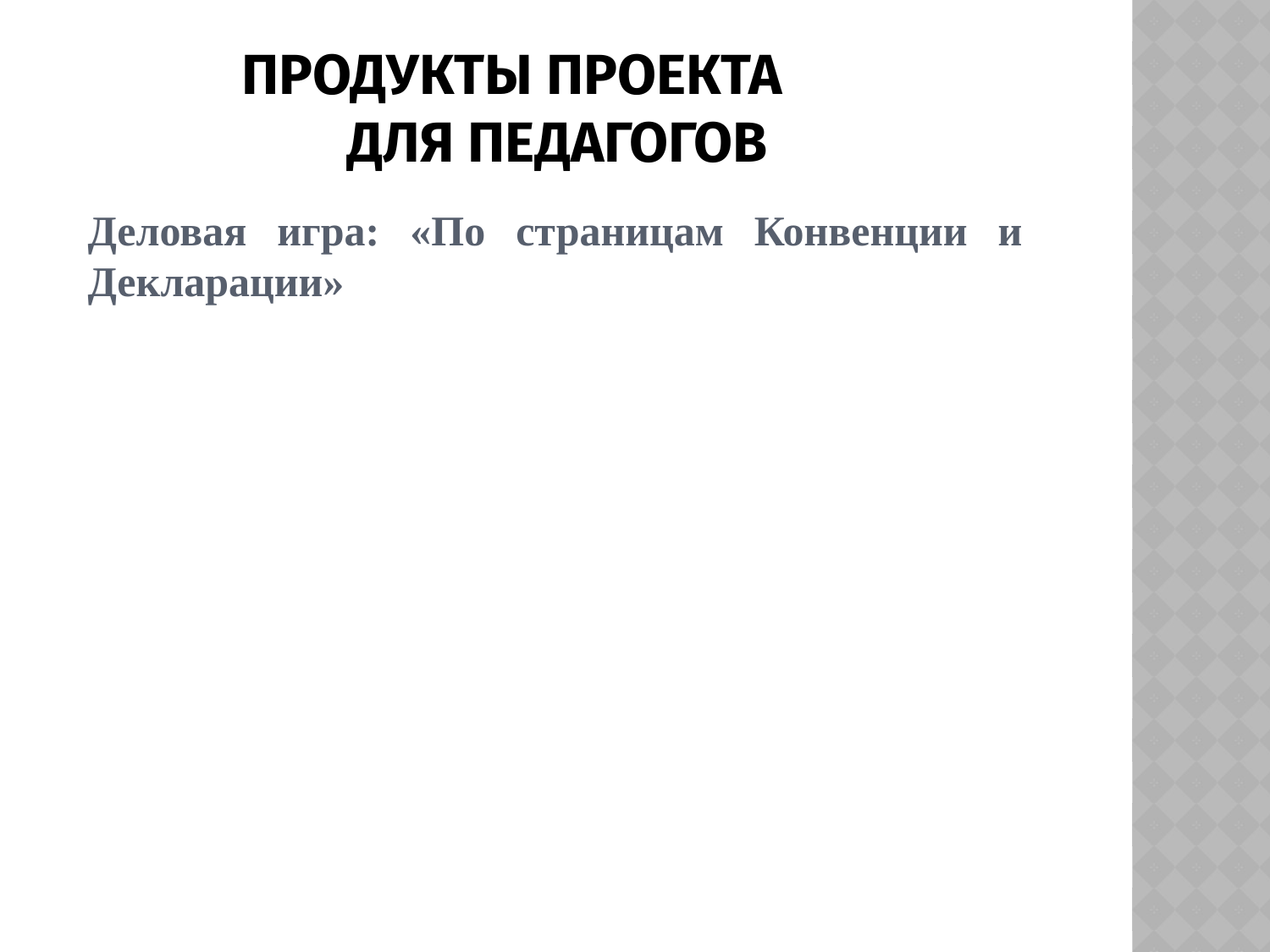

# Продукты проекта для педагогов
Деловая игра: «По страницам Конвенции и Декларации»